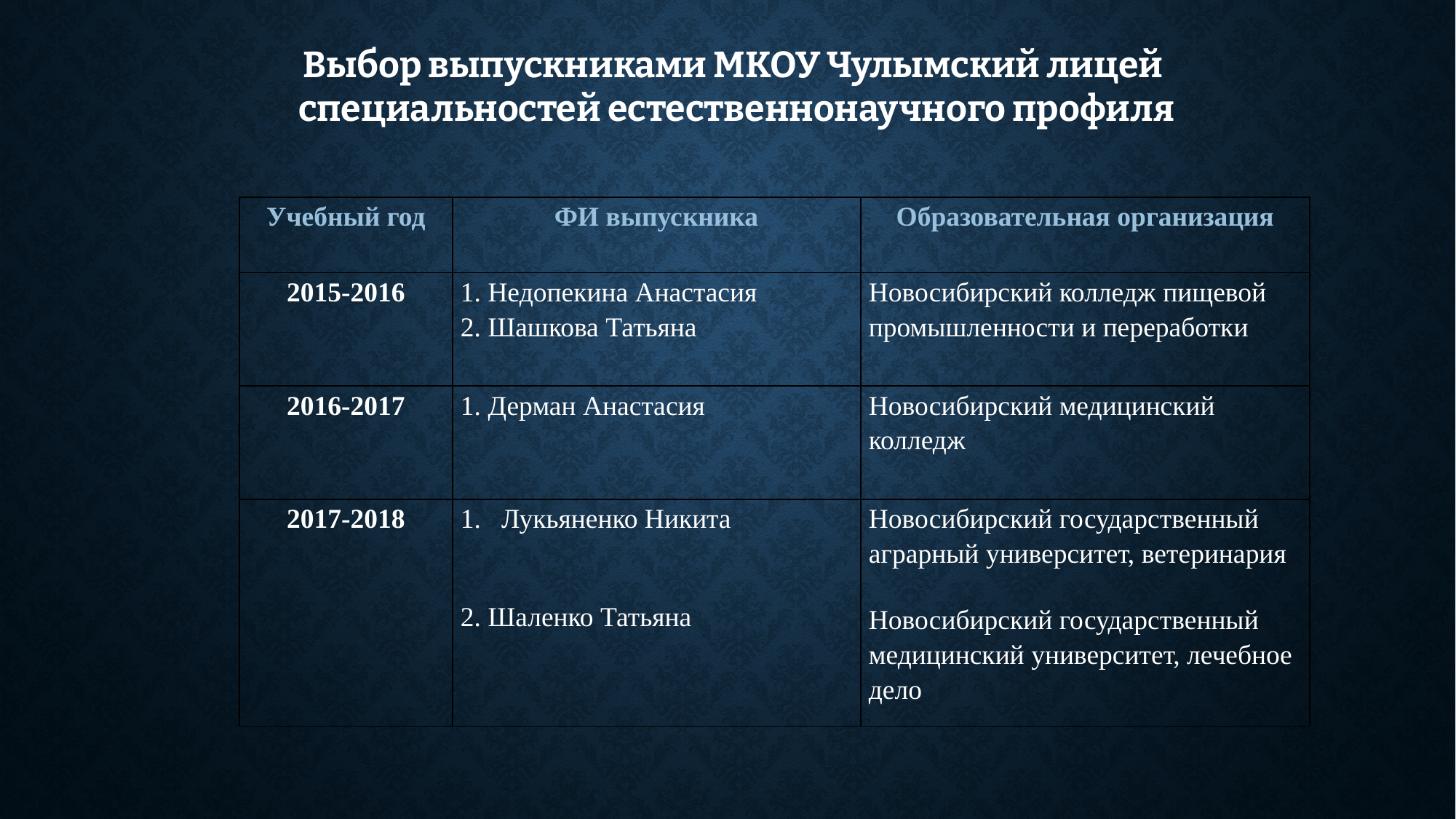

Выбор выпускниками МКОУ Чулымский лицей
специальностей естественнонаучного профиля
| Учебный год | ФИ выпускника | Образовательная организация |
| --- | --- | --- |
| 2015-2016 | 1. Недопекина Анастасия 2. Шашкова Татьяна | Новосибирский колледж пищевой промышленности и переработки |
| 2016-2017 | 1. Дерман Анастасия | Новосибирский медицинский колледж |
| 2017-2018 | Лукьяненко Никита 2. Шаленко Татьяна | Новосибирский государственный аграрный университет, ветеринария Новосибирский государственный медицинский университет, лечебное дело |